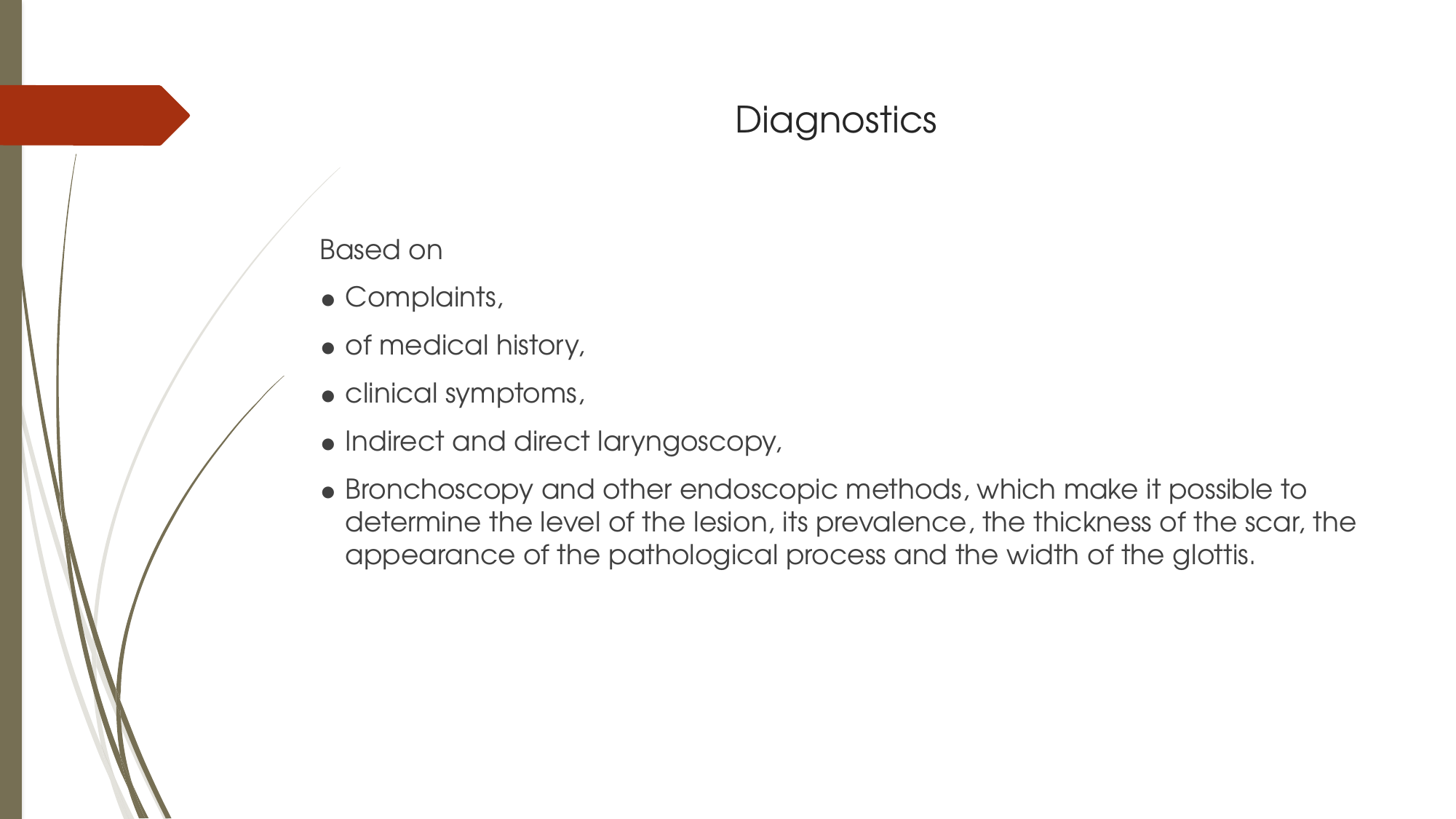

Diagnostics

Based on
Complaints,
of medical history,
clinical symptoms,
Indirect and direct laryngoscopy,
Bronchoscopy and other endoscopic methods, which make it possible to determine the level of the lesion, its prevalence, the thickness of the scar, the appearance of the pathological process and the width of the glottis.